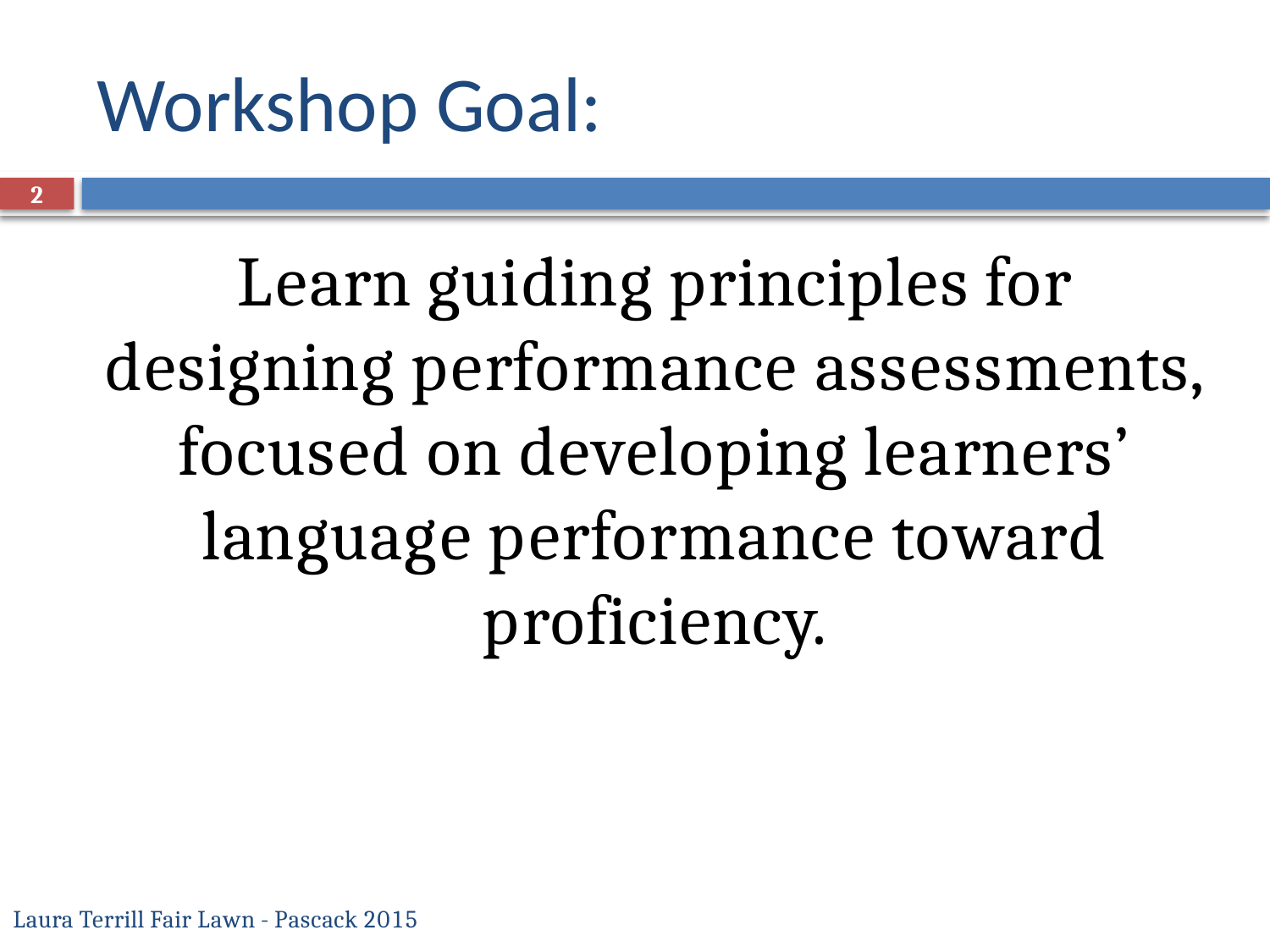

# Workshop Goal:
2
Learn guiding principles for designing performance assessments, focused on developing learners’ language performance toward proficiency.
Laura Terrill Fair Lawn - Pascack 2015